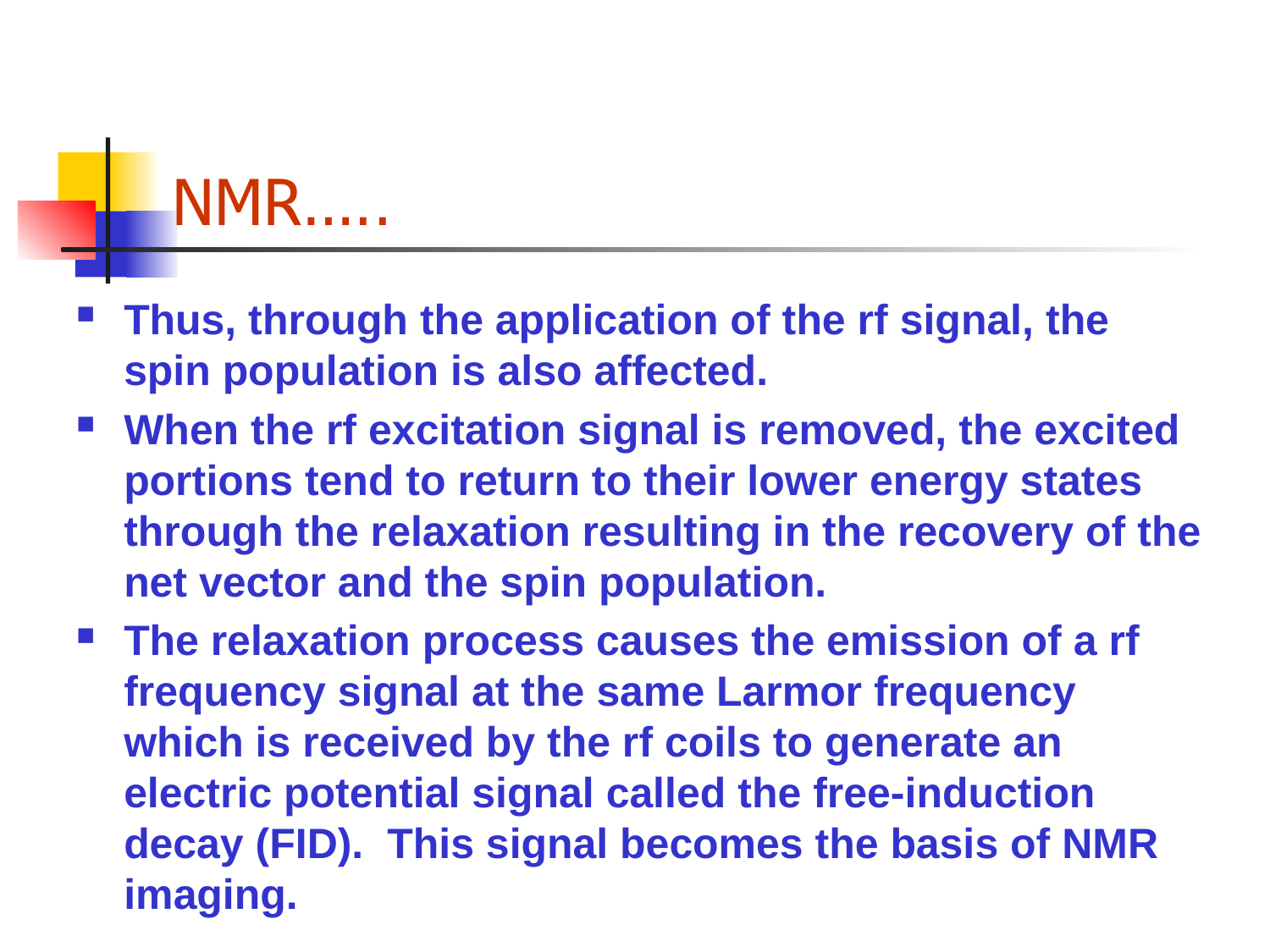

# NMR…..
Thus, through the application of the rf signal, the spin population is also affected.
When the rf excitation signal is removed, the excited portions tend to return to their lower energy states through the relaxation resulting in the recovery of the net vector and the spin population.
The relaxation process causes the emission of a rf frequency signal at the same Larmor frequency which is received by the rf coils to generate an electric potential signal called the free-induction decay (FID).  This signal becomes the basis of NMR imaging.